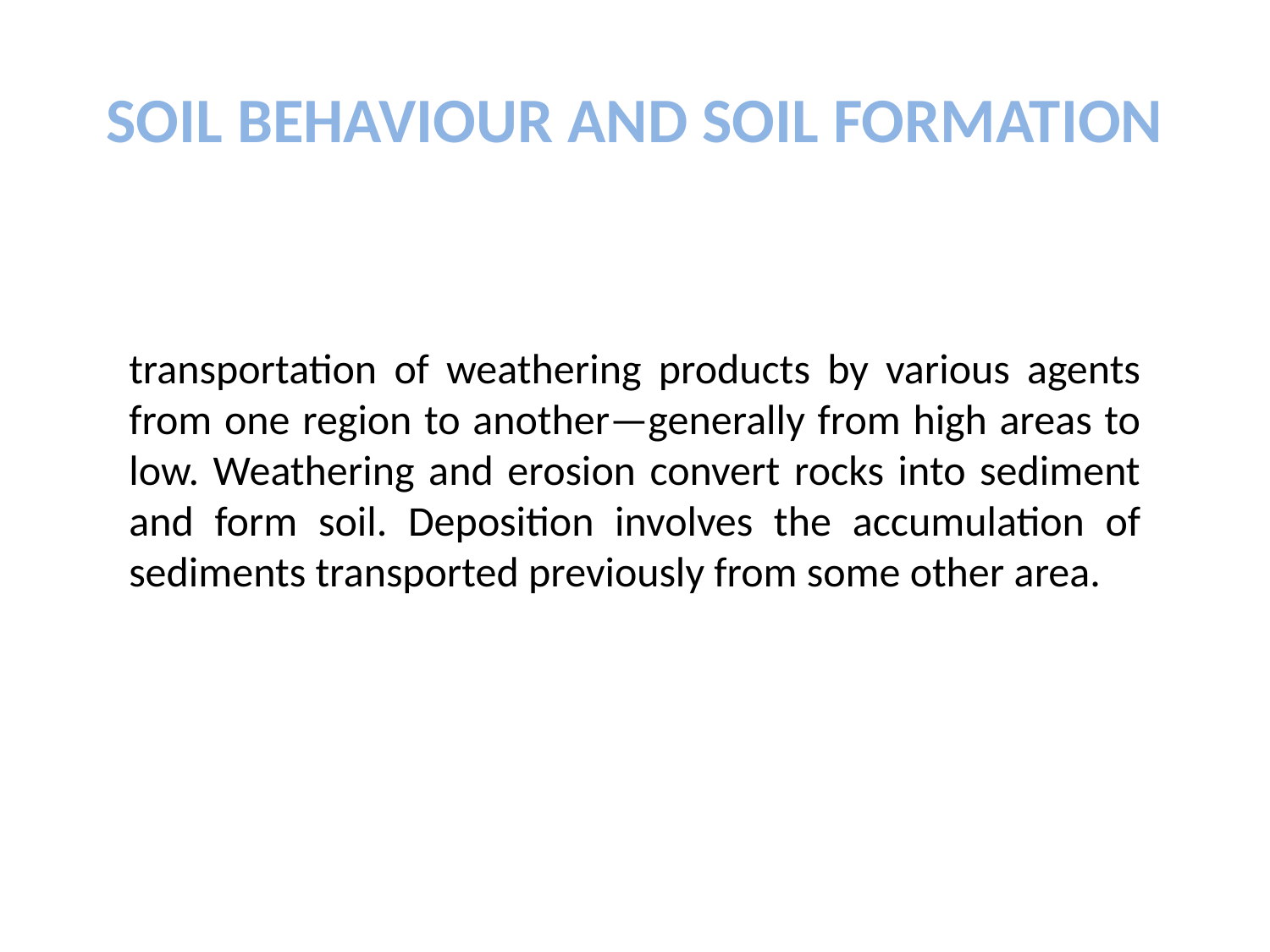

# SOIL BEHAVIOUR AND SOIL FORMATION
transportation of weathering products by various agents from one region to another—generally from high areas to low. Weathering and erosion convert rocks into sediment and form soil. Deposition involves the accumulation of sediments transported previously from some other area.